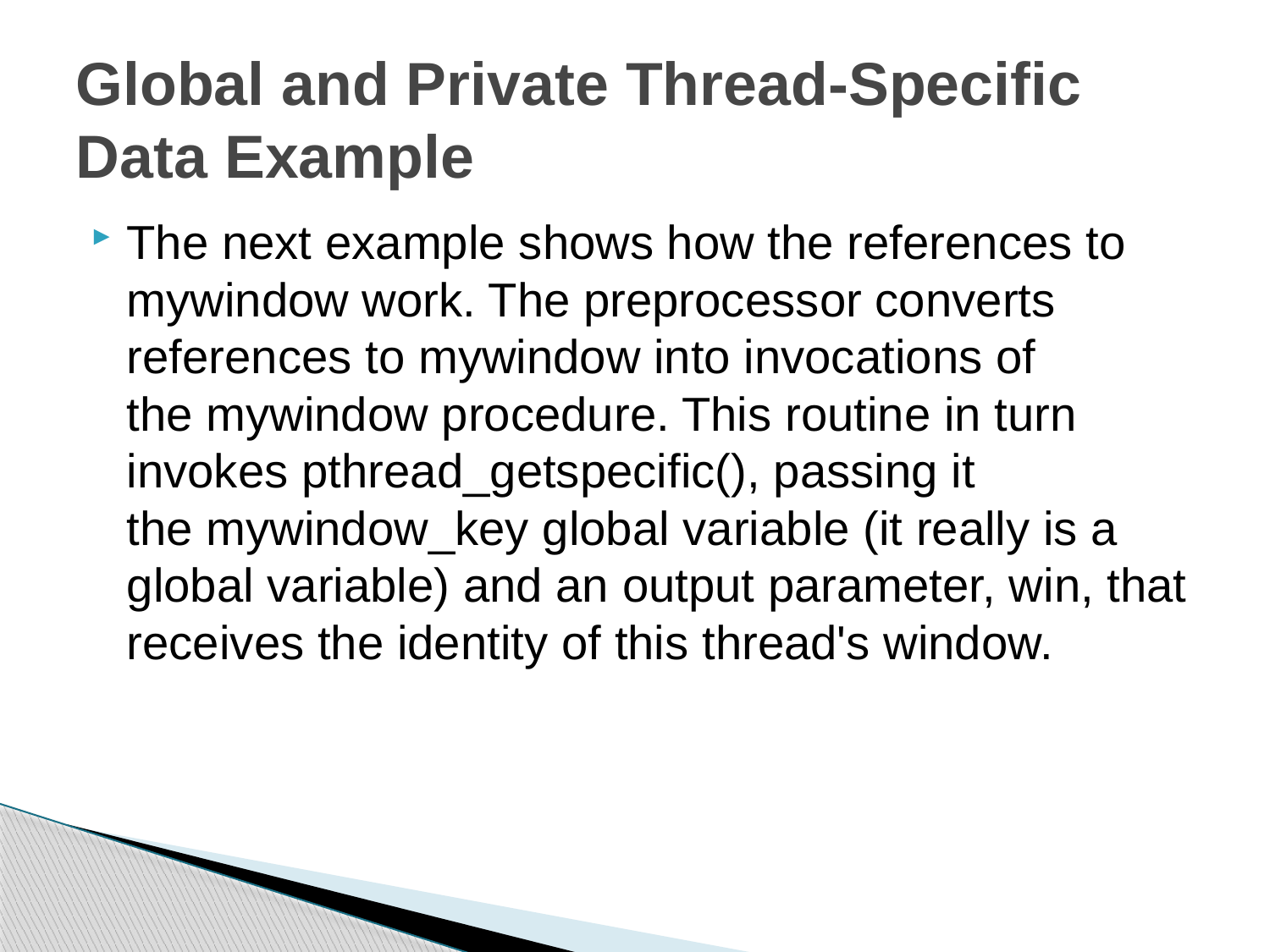

# Global and Private Thread-Specific Data Example
The next example shows how the references to mywindow work. The preprocessor converts references to mywindow into invocations of the mywindow procedure. This routine in turn invokes pthread_getspecific(), passing it the mywindow_key global variable (it really is a global variable) and an output parameter, win, that receives the identity of this thread's window.